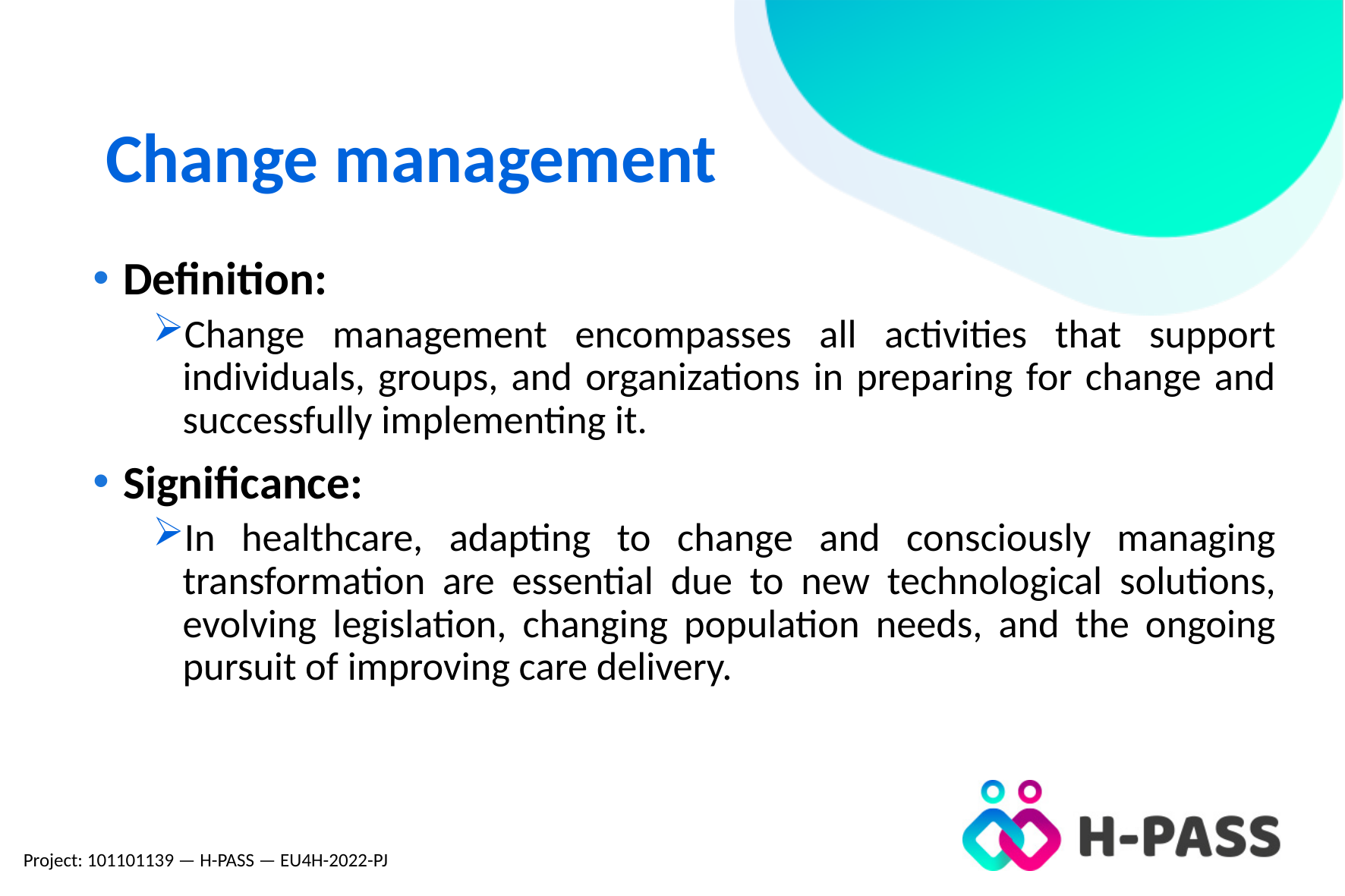

Change management
Definition:
Change management encompasses all activities that support individuals, groups, and organizations in preparing for change and successfully implementing it.
Significance:
In healthcare, adapting to change and consciously managing transformation are essential due to new technological solutions, evolving legislation, changing population needs, and the ongoing pursuit of improving care delivery.

Project: 101101139 — H-PASS — EU4H-2022-PJ